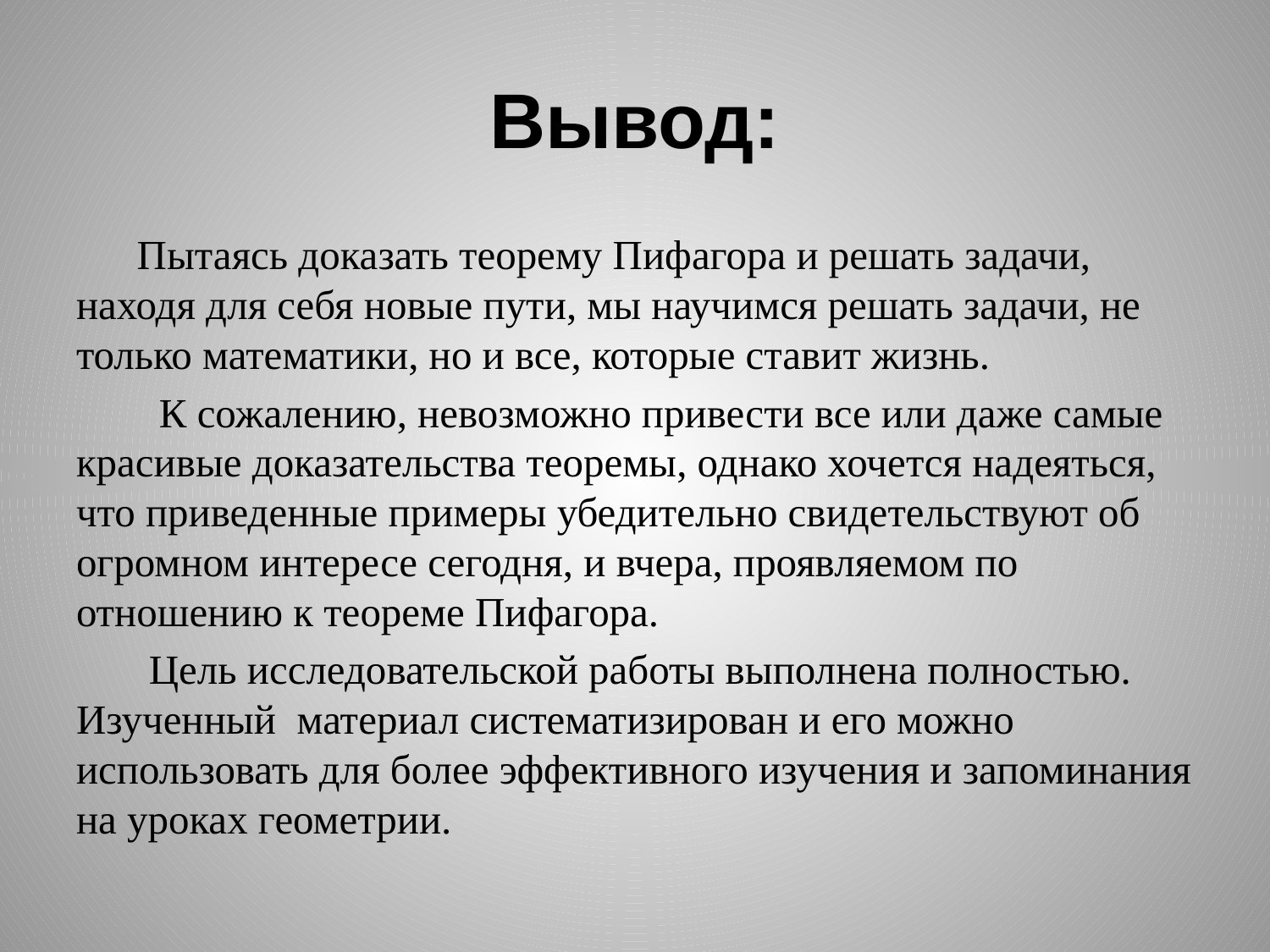

# Вывод:
       Пытаясь доказать теорему Пифагора и решать задачи, находя для себя новые пути, мы научимся решать задачи, не только математики, но и все, которые ставит жизнь.
        К сожалению, невозможно привести все или даже самые красивые доказательства теоремы, однако хочется надеяться, что приведенные примеры убедительно свидетельствуют об огромном интересе сегодня, и вчера, проявляемом по отношению к теореме Пифагора.
       Цель исследовательской работы выполнена полностью. Изученный  материал систематизирован и его можно использовать для более эффективного изучения и запоминания на уроках геометрии.